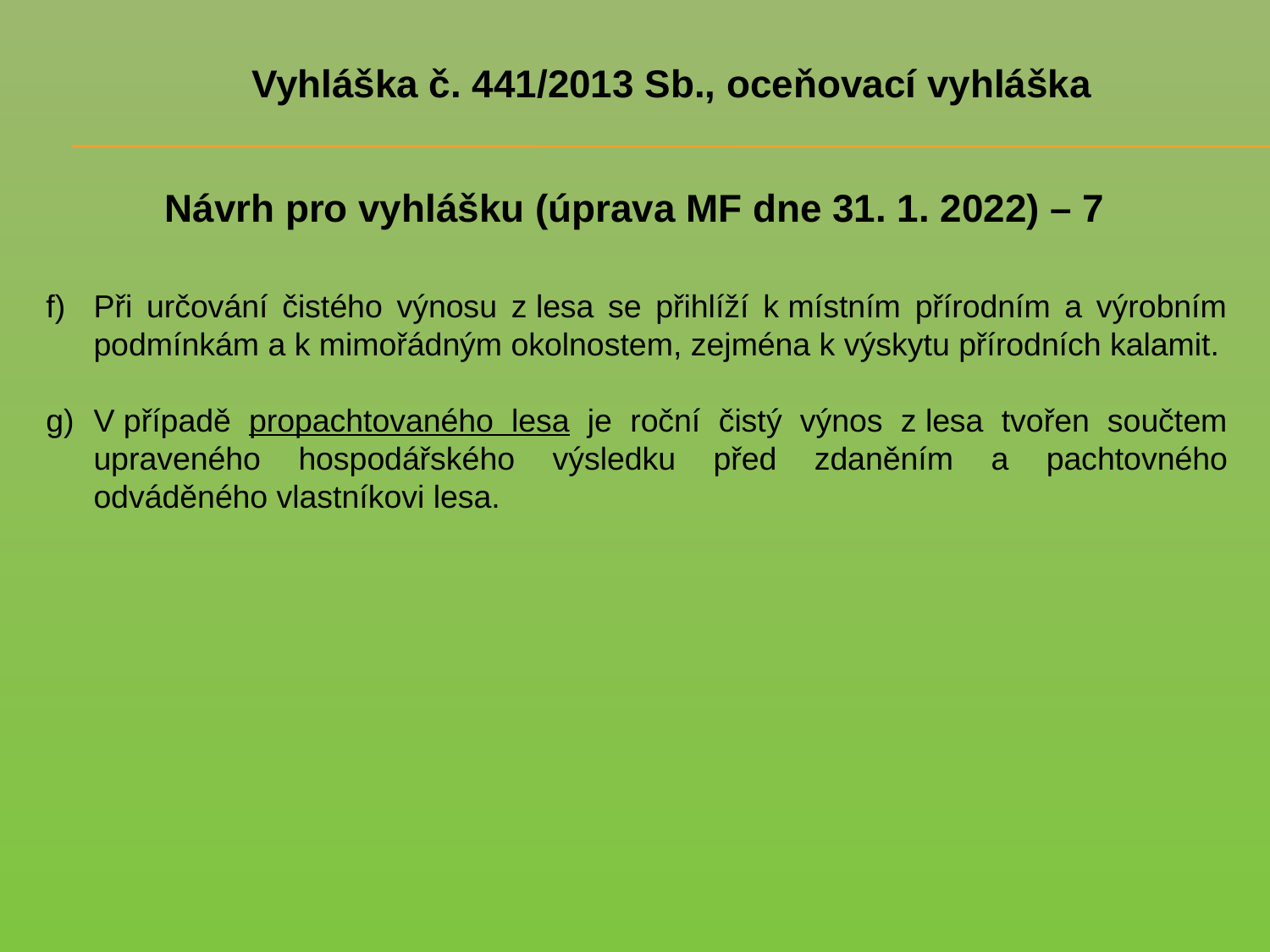

# Vyhláška č. 441/2013 Sb., oceňovací vyhláška

Návrh pro vyhlášku (úprava MF dne 31. 1. 2022) – 7
Při určování čistého výnosu z lesa se přihlíží k místním přírodním a výrobním podmínkám a k mimořádným okolnostem, zejména k výskytu přírodních kalamit.

V případě propachtovaného lesa je roční čistý výnos z lesa tvořen součtem upraveného hospodářského výsledku před zdaněním a pachtovného odváděného vlastníkovi lesa.